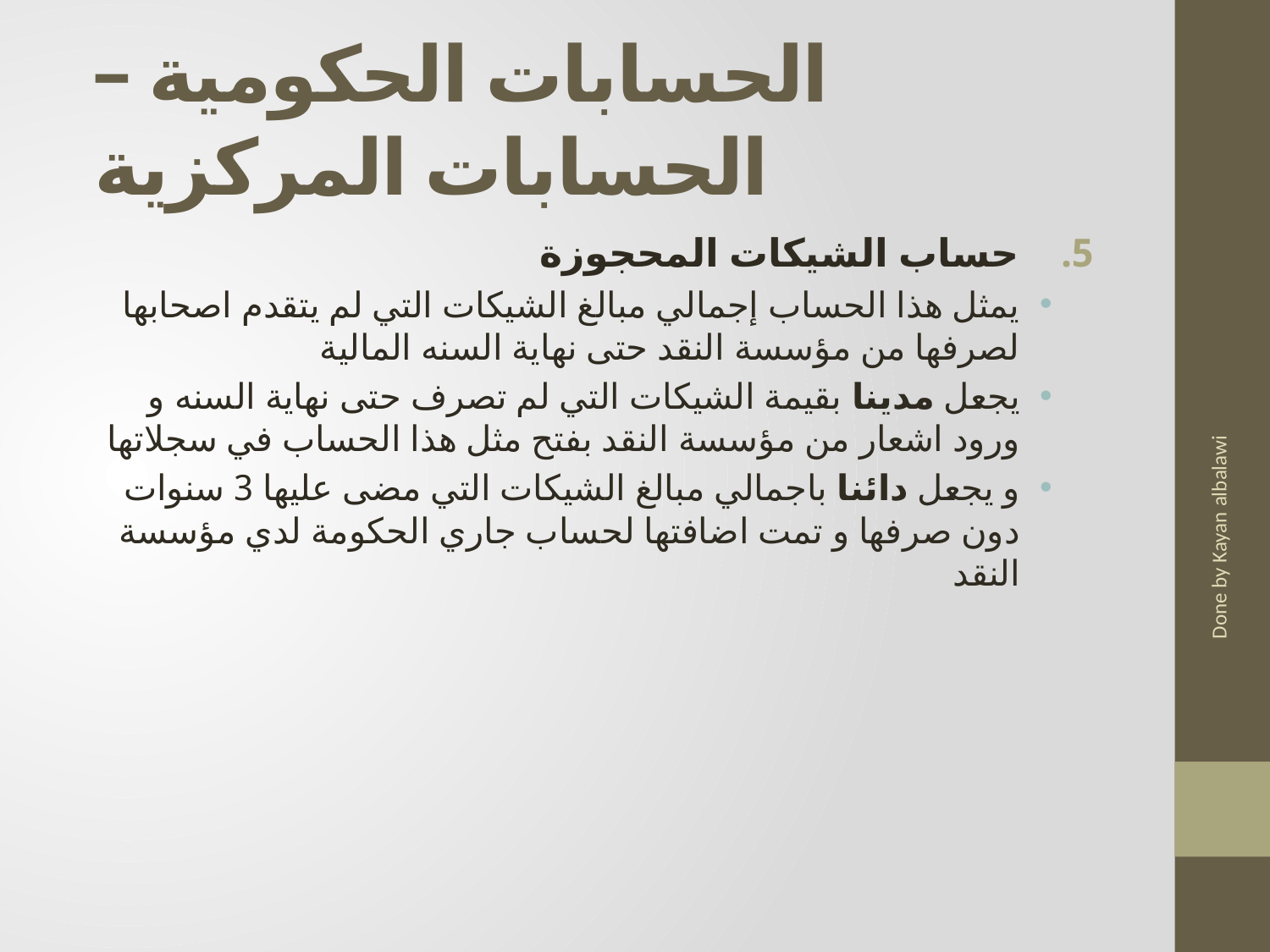

# الحسابات الحكومية –  الحسابات المركزية
 حساب الشيكات المحجوزة
يمثل هذا الحساب إجمالي مبالغ الشيكات التي لم يتقدم اصحابها لصرفها من مؤسسة النقد حتى نهاية السنه المالية
يجعل مدينا بقيمة الشيكات التي لم تصرف حتى نهاية السنه و ورود اشعار من مؤسسة النقد بفتح مثل هذا الحساب في سجلاتها
و يجعل دائنا باجمالي مبالغ الشيكات التي مضى عليها 3 سنوات دون صرفها و تمت اضافتها لحساب جاري الحكومة لدي مؤسسة النقد
Done by Kayan albalawi